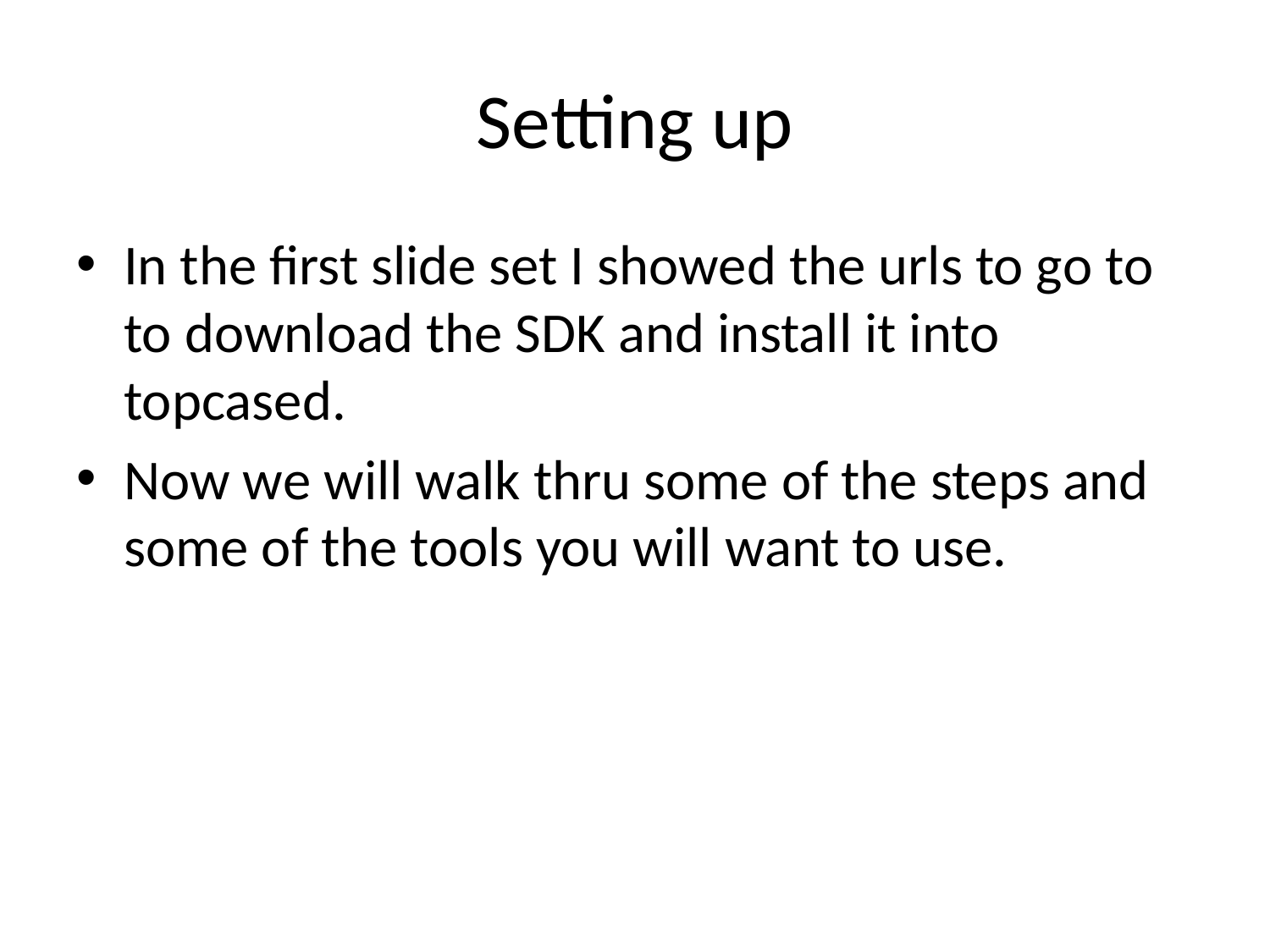

# Setting up
In the first slide set I showed the urls to go to to download the SDK and install it into topcased.
Now we will walk thru some of the steps and some of the tools you will want to use.